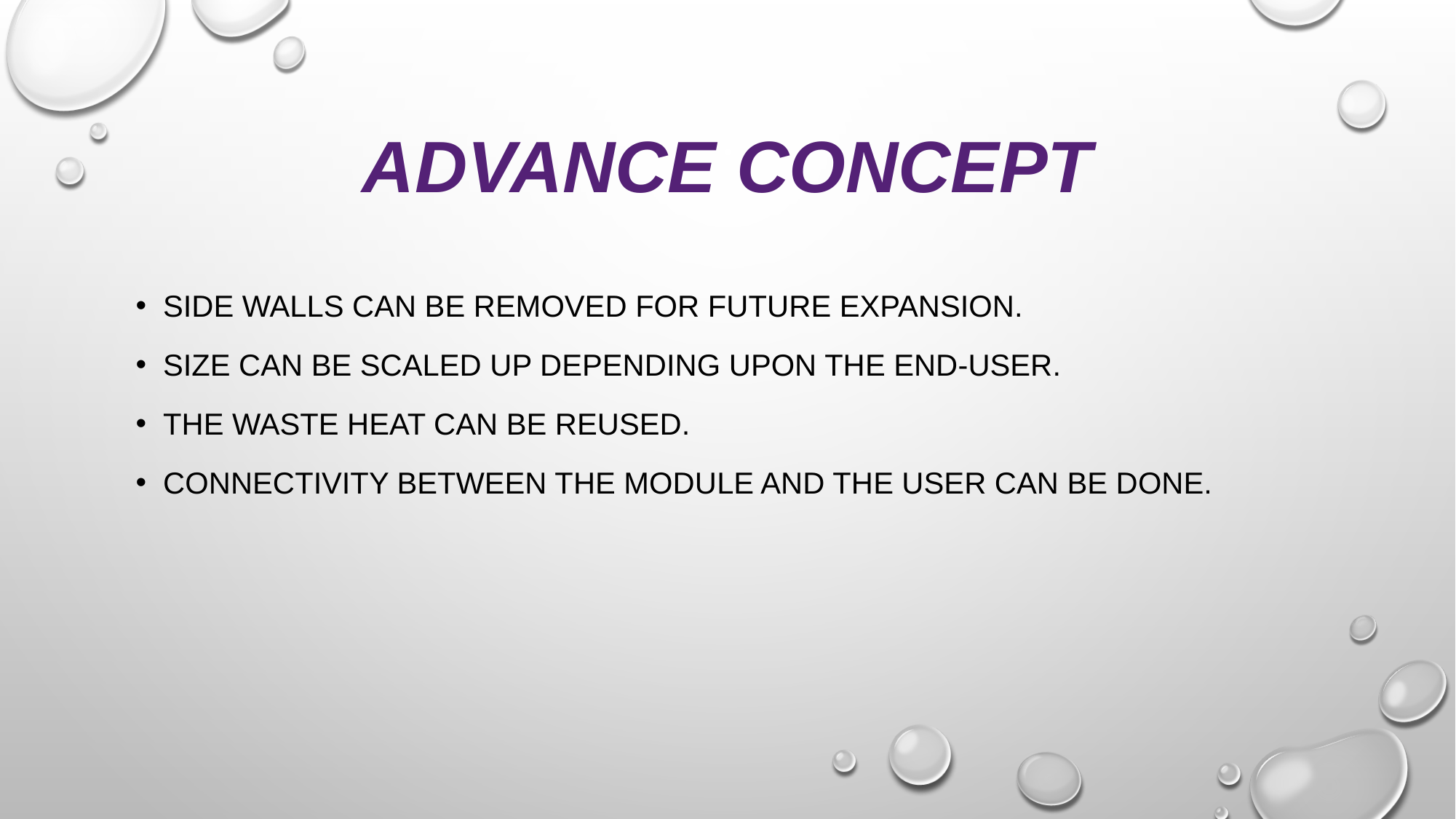

# Advance concept
Side walls can be removed for future expansion.
Size can be scaled up depending upon the end-user.
The waste heat can be reused.
Connectivity between the module and the user can be done.